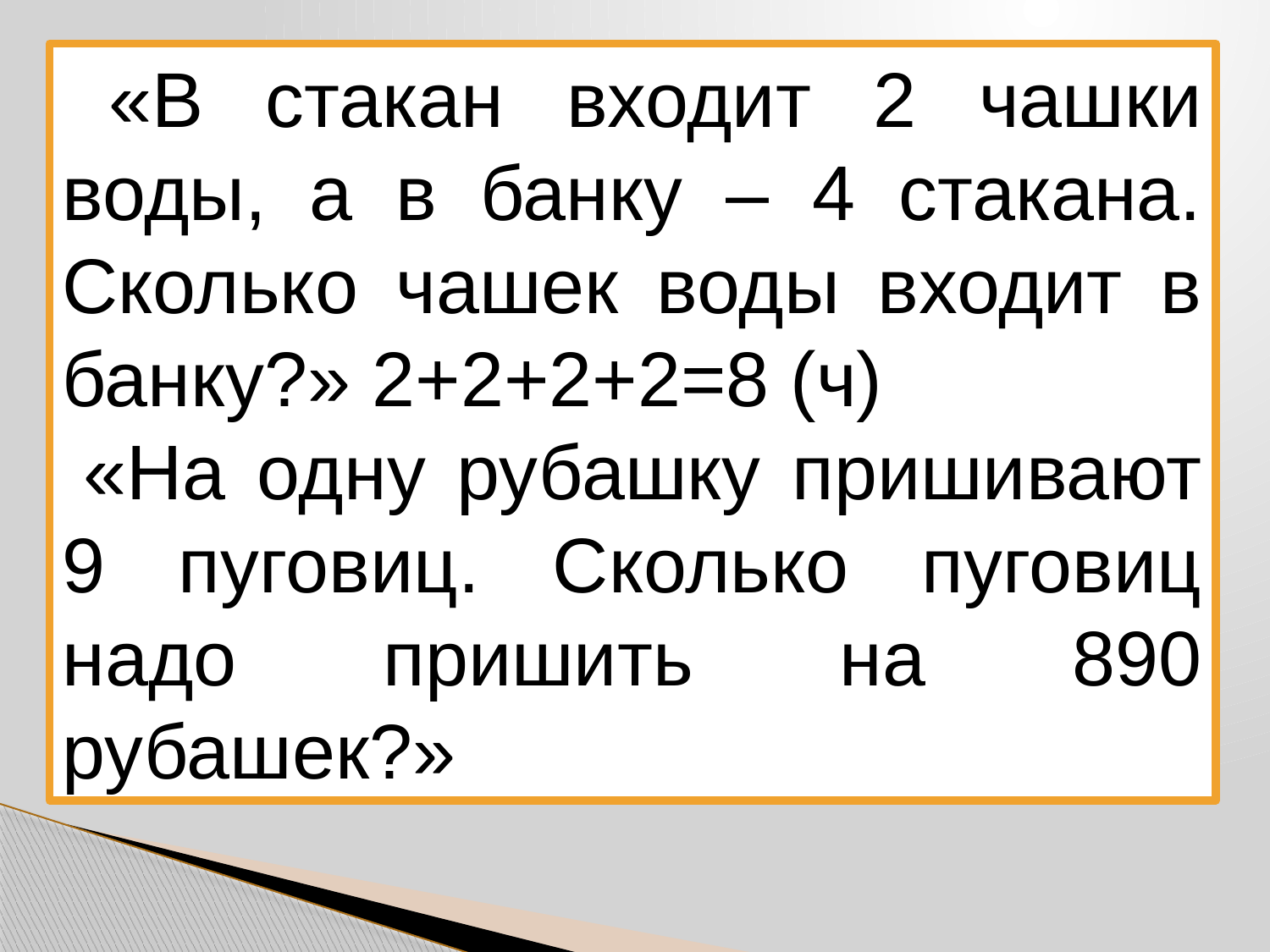

«В стакан входит 2 чашки воды, а в банку – 4 стакана. Сколько чашек воды входит в банку?» 2+2+2+2=8 (ч)
 «На одну рубашку пришивают 9 пуговиц. Сколько пуговиц надо пришить на 890 рубашек?»